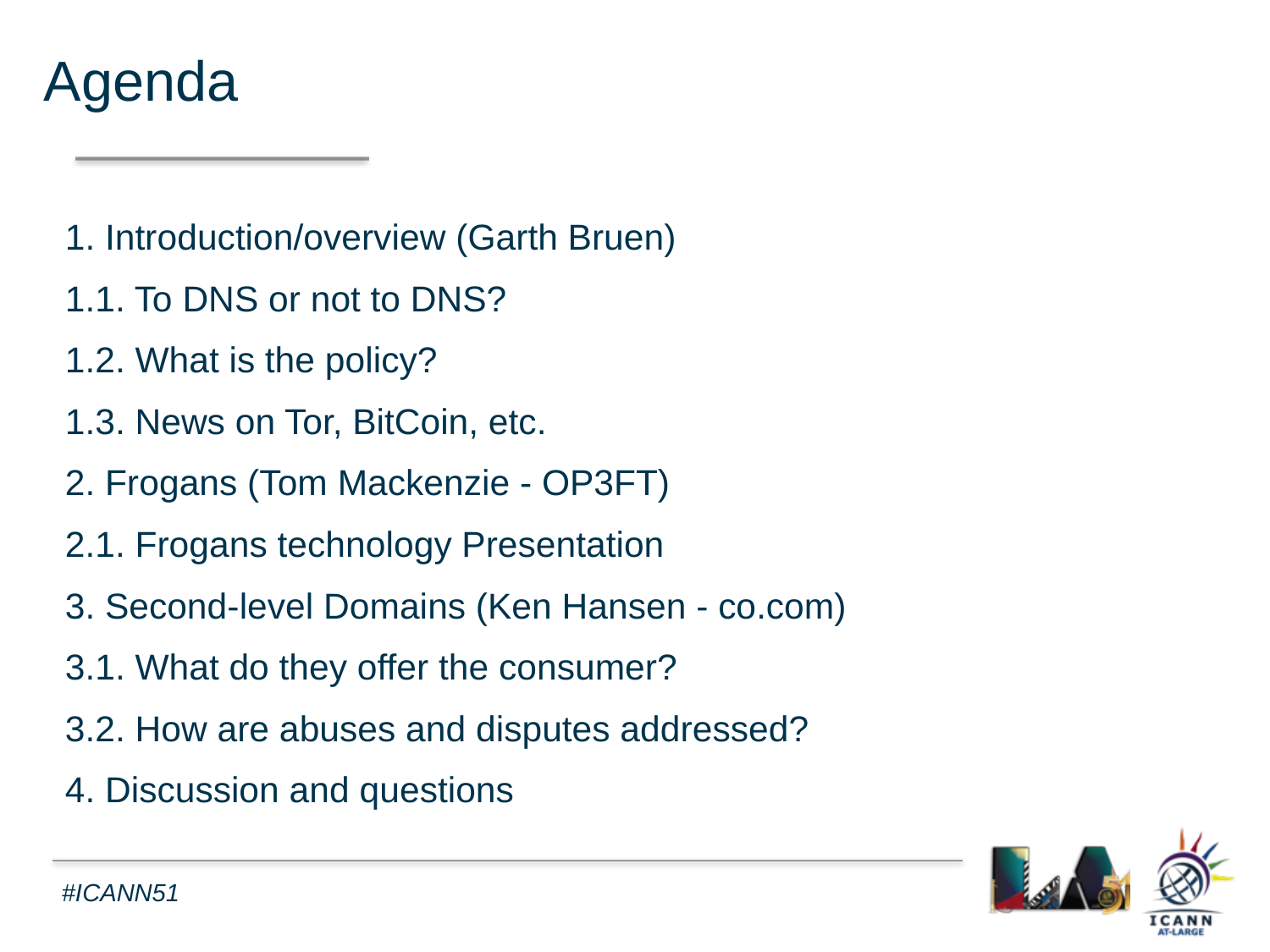

Agenda
1. Introduction/overview (Garth Bruen)
	1.1. To DNS or not to DNS?
	1.2. What is the policy?
	1.3. News on Tor, BitCoin, etc.
2. Frogans (Tom Mackenzie - OP3FT)
	2.1. Frogans technology Presentation
3. Second-level Domains (Ken Hansen - co.com)
	3.1. What do they offer the consumer?
	3.2. How are abuses and disputes addressed?
4. Discussion and questions